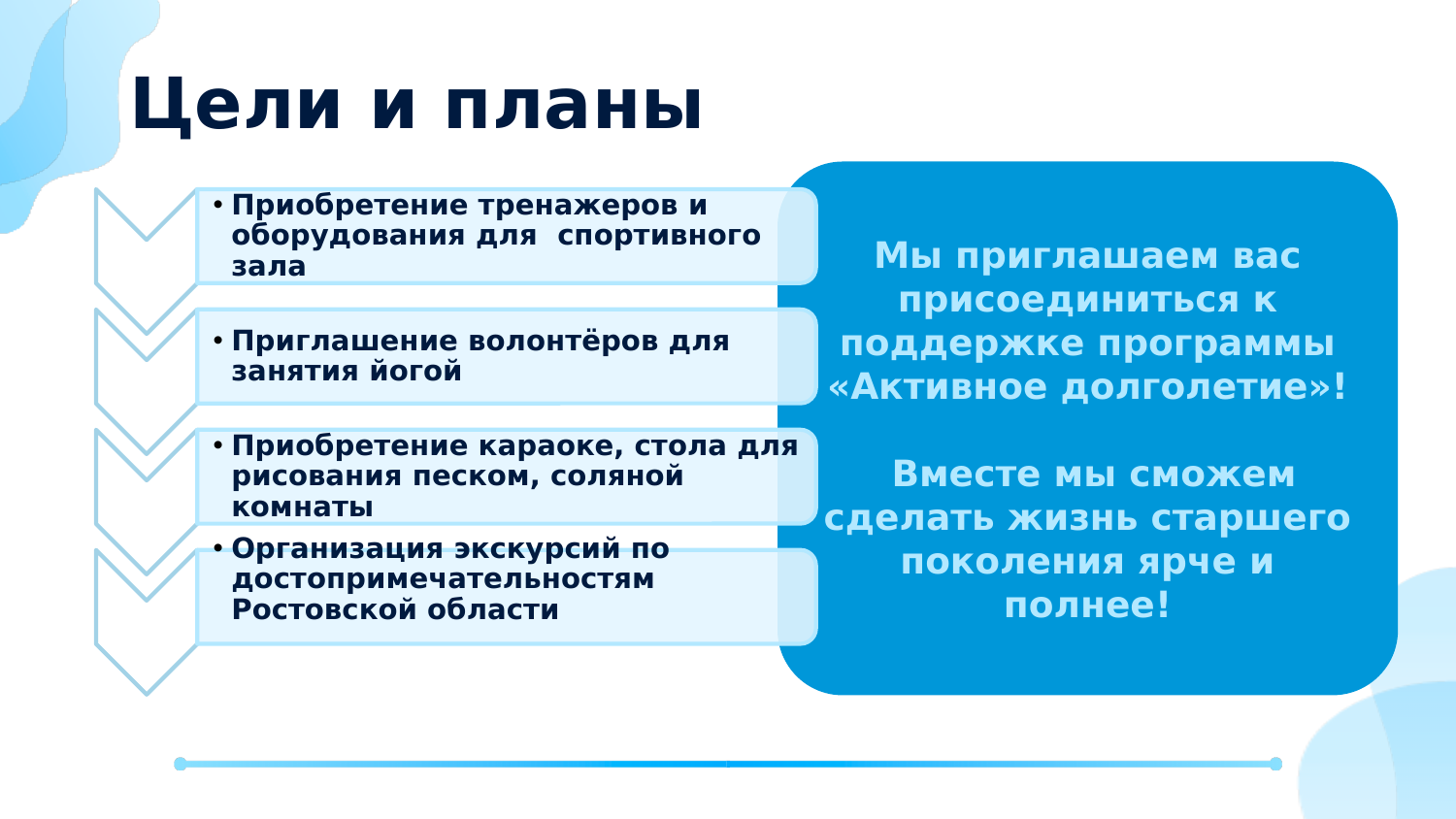

# Цели и планы
Мы приглашаем вас присоединиться к поддержке программы «Активное долголетие»!

 Вместе мы сможем сделать жизнь старшего поколения ярче и полнее!
р
Приобретение тренажеров и оборудования для  спортивного зала
р
Приглашение волонтёров для занятия йогой
р
Приобретение караоке, стола для рисования песком, соляной комнаты

Организация экскурсий по достопримечательностям Ростовской области